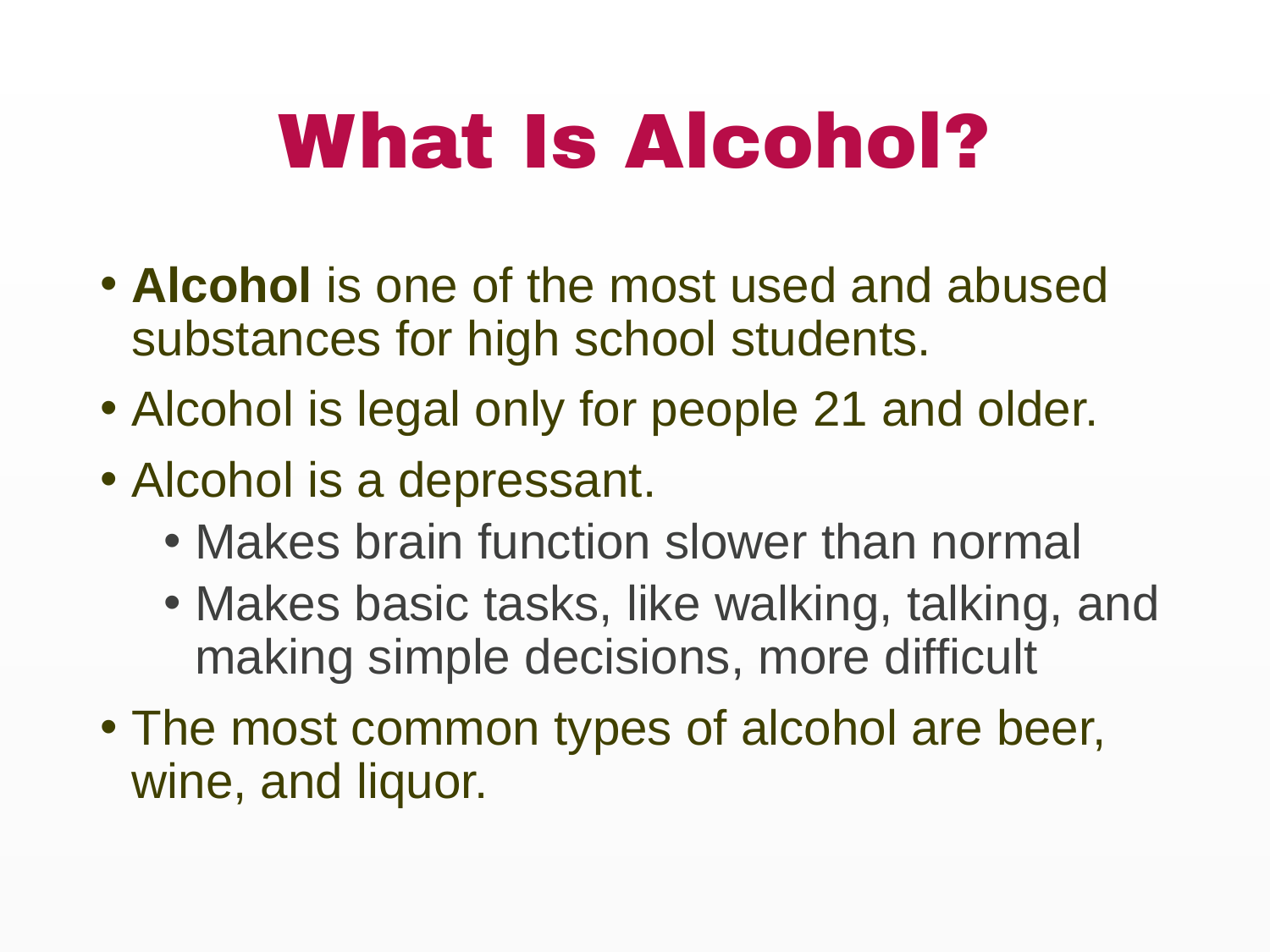

# What Is Alcohol?
Alcohol is one of the most used and abused substances for high school students.
Alcohol is legal only for people 21 and older.
Alcohol is a depressant.
Makes brain function slower than normal
Makes basic tasks, like walking, talking, and making simple decisions, more difficult
The most common types of alcohol are beer, wine, and liquor.